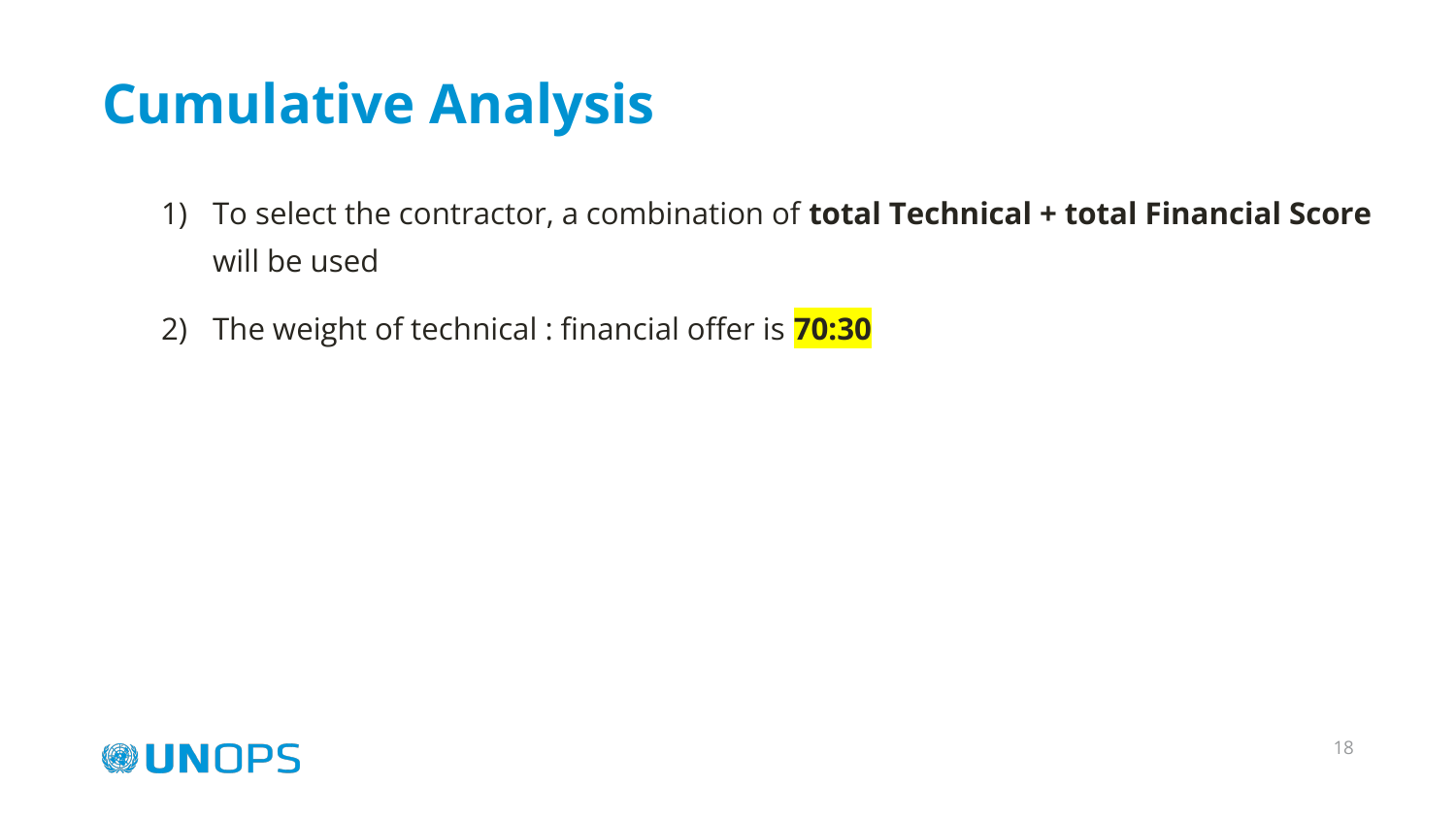

# Cumulative Analysis
To select the contractor, a combination of total Technical + total Financial Score will be used
The weight of technical : financial offer is 70:30
18